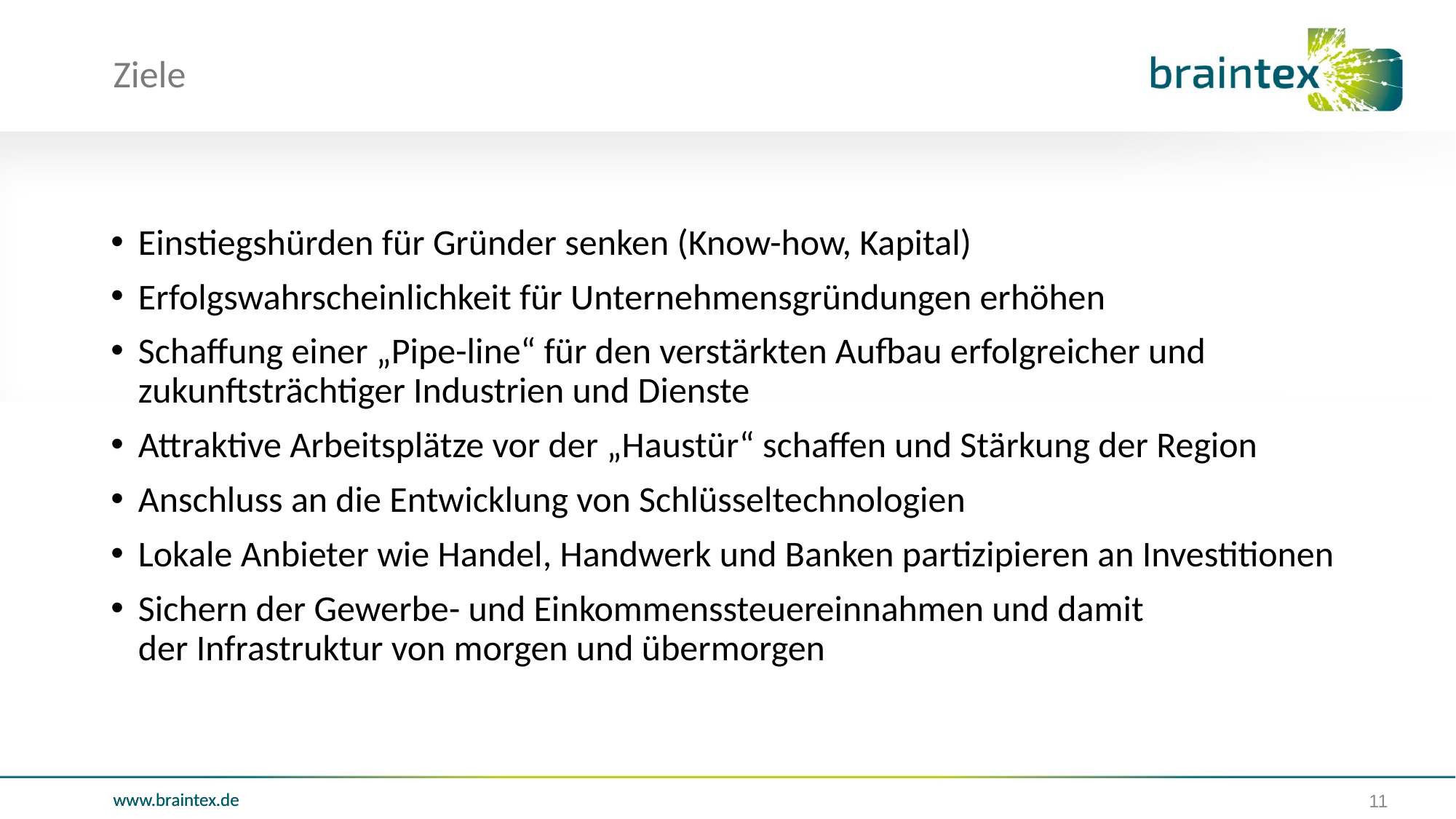

# Ziele
Einstiegshürden für Gründer senken (Know-how, Kapital)
Erfolgswahrscheinlichkeit für Unternehmensgründungen erhöhen
Schaffung einer „Pipe-line“ für den verstärkten Aufbau erfolgreicher und zukunftsträchtiger Industrien und Dienste
Attraktive Arbeitsplätze vor der „Haustür“ schaffen und Stärkung der Region
Anschluss an die Entwicklung von Schlüsseltechnologien
Lokale Anbieter wie Handel, Handwerk und Banken partizipieren an Investitionen
Sichern der Gewerbe- und Einkommenssteuereinnahmen und damit
der Infrastruktur von morgen und übermorgen

www.braintex.de
11